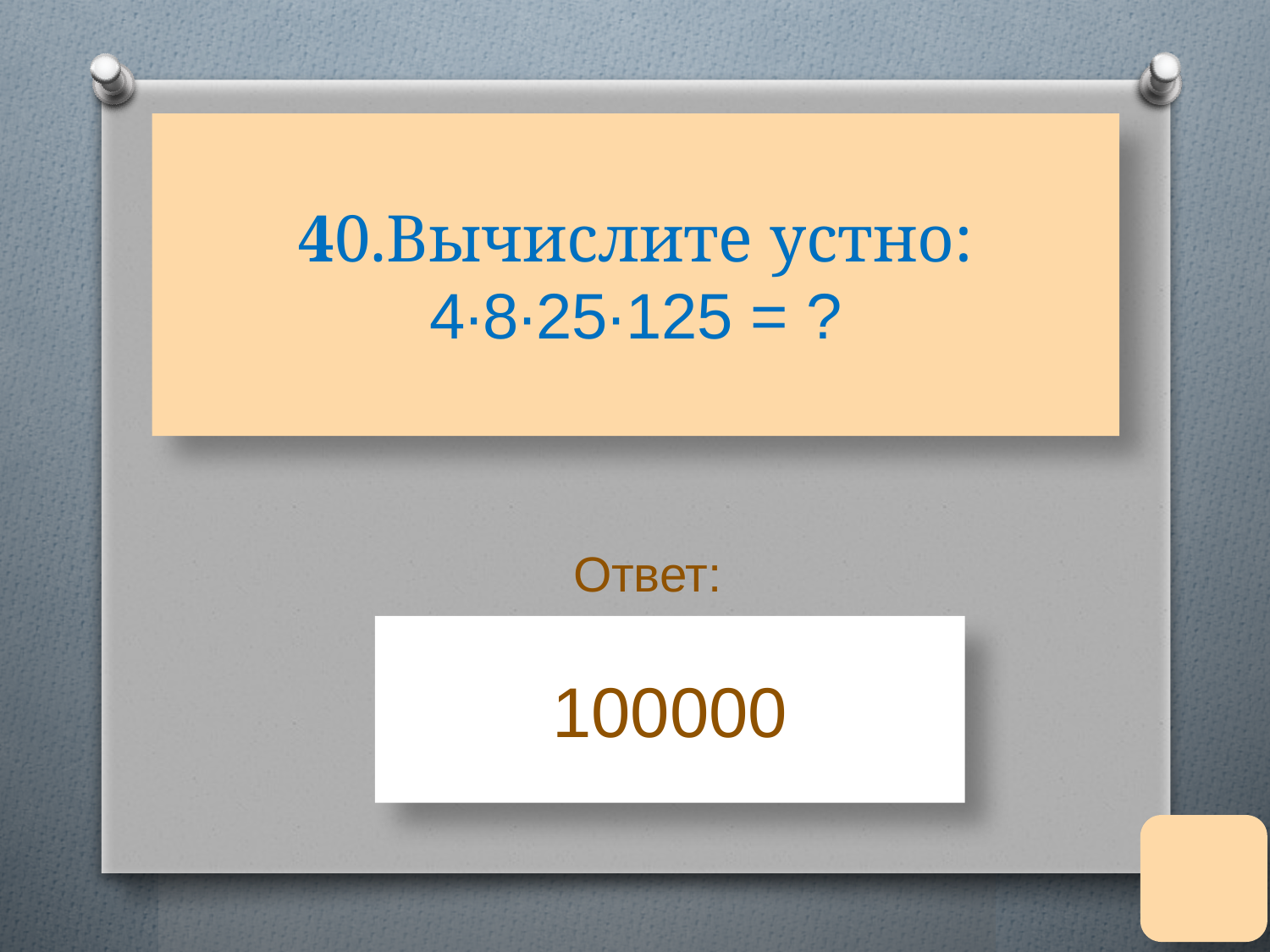

# 40.Вычислите устно: 4∙8∙25∙125 = ?
Ответ:
100000